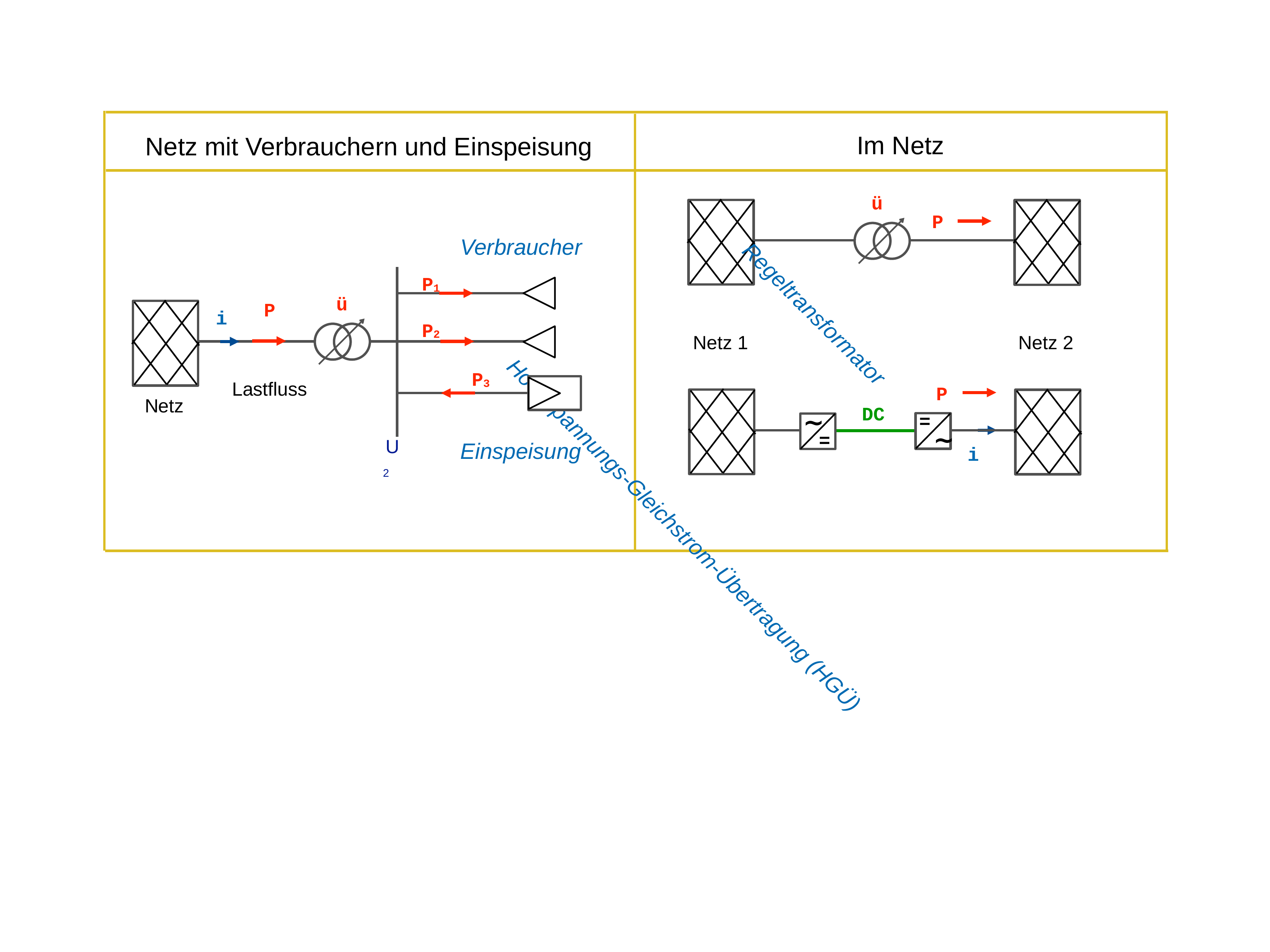

Im Netz
Netz mit Verbrauchern und Einspeisung

ü

P

Regeltransformator
Netz 1
Netz 2
P

DC
∼

=
=

∼

i
Hochspannungs-Gleichstrom-Übertragung (HGÜ)
Verbraucher
P1

ü
P

i

P2

P3
Lastfluss

Netz

Einspeisung
U2